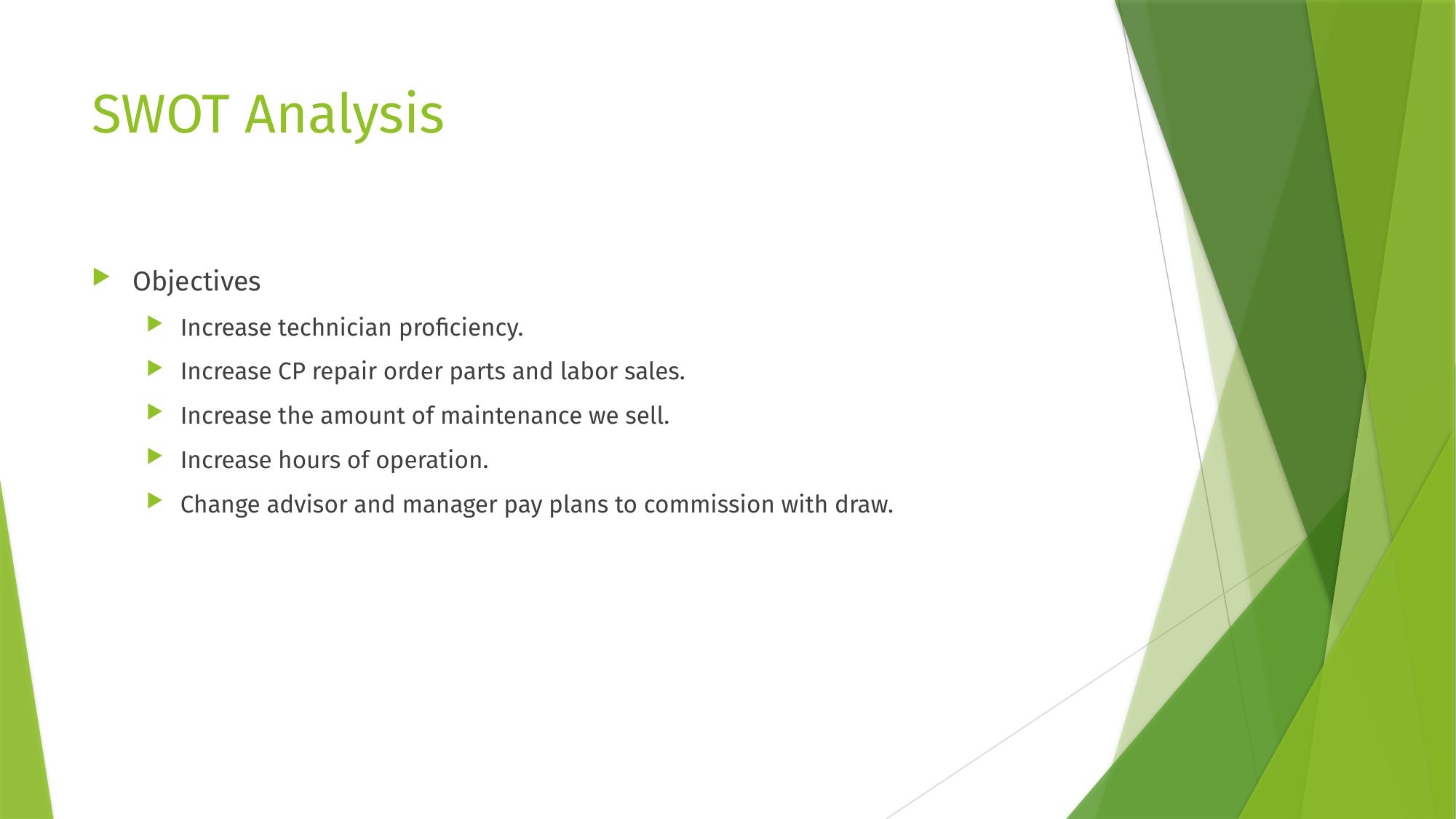

# SWOT Analysis
Objectives
Increase technician proficiency.
Increase CP repair order parts and labor sales.
Increase the amount of maintenance we sell.
Increase hours of operation.
Change advisor and manager pay plans to commission with draw.